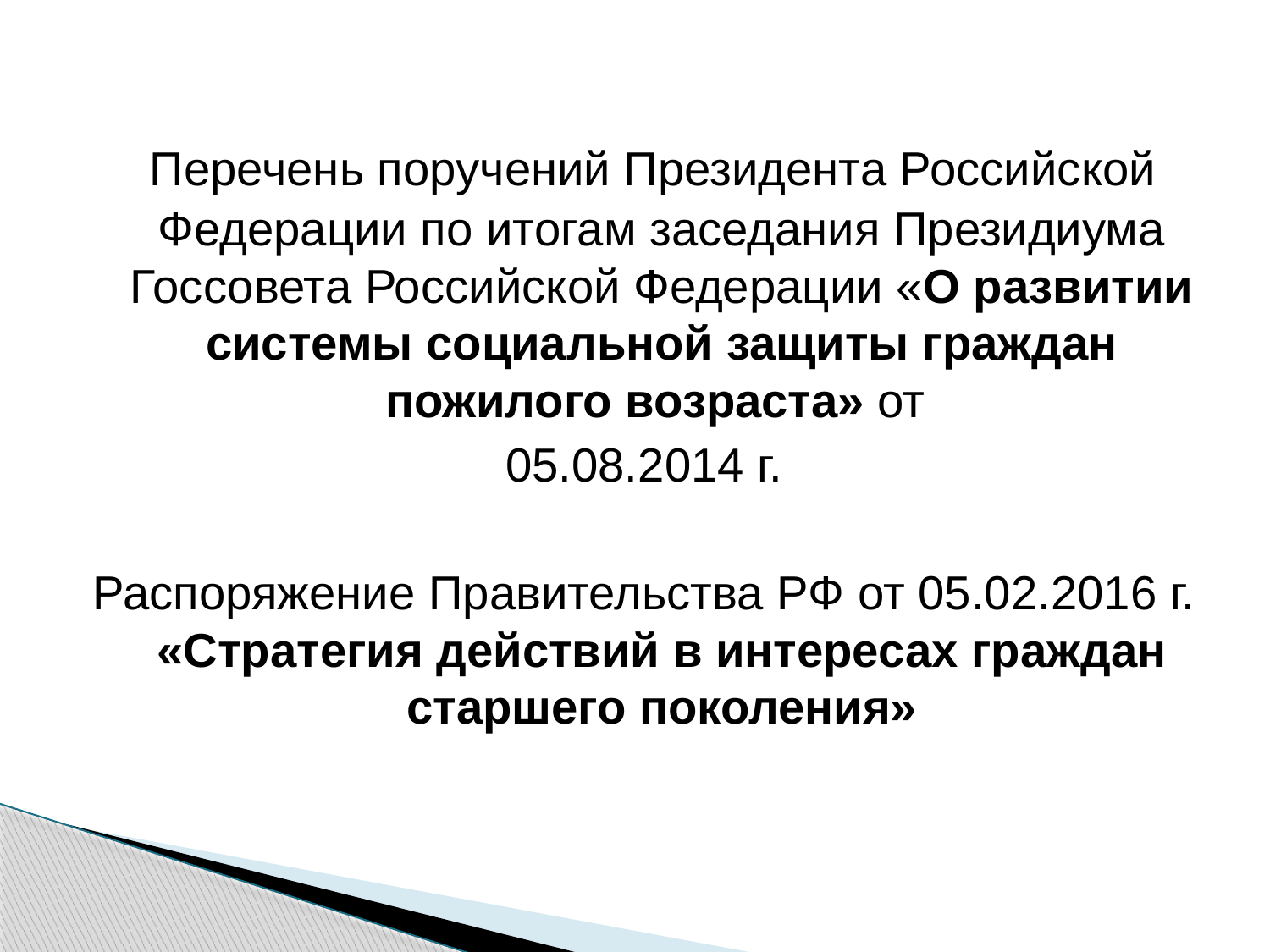

Перечень поручений Президента Российской Федерации по итогам заседания Президиума Госсовета Российской Федерации «О развитии системы социальной защиты граждан пожилого возраста» от
05.08.2014 г.

Распоряжение Правительства РФ от 05.02.2016 г. «Стратегия действий в интересах граждан старшего поколения»